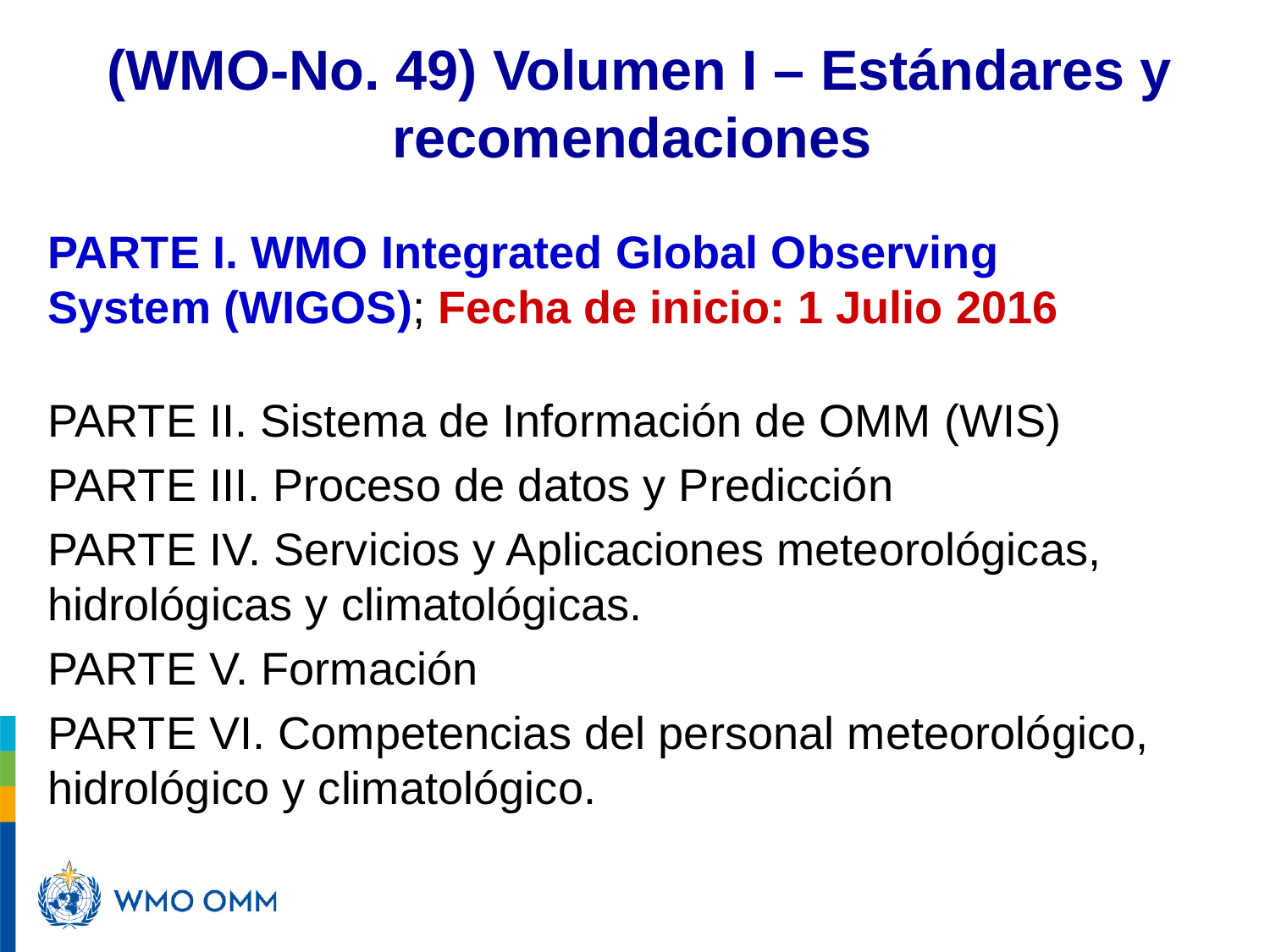

(WMO-No. 49) Volumen I – Estándares y recomendaciones
PARTE I. WMO Integrated Global Observing   		     System (WIGOS); Fecha de inicio: 1 Julio 2016

PARTE II. Sistema de Información de OMM (WIS)
PARTE III. Proceso de datos y Predicción
PARTE IV. Servicios y Aplicaciones meteorológicas, hidrológicas y climatológicas.
PARTE V. Formación
PARTE VI. Competencias del personal meteorológico, hidrológico y climatológico.